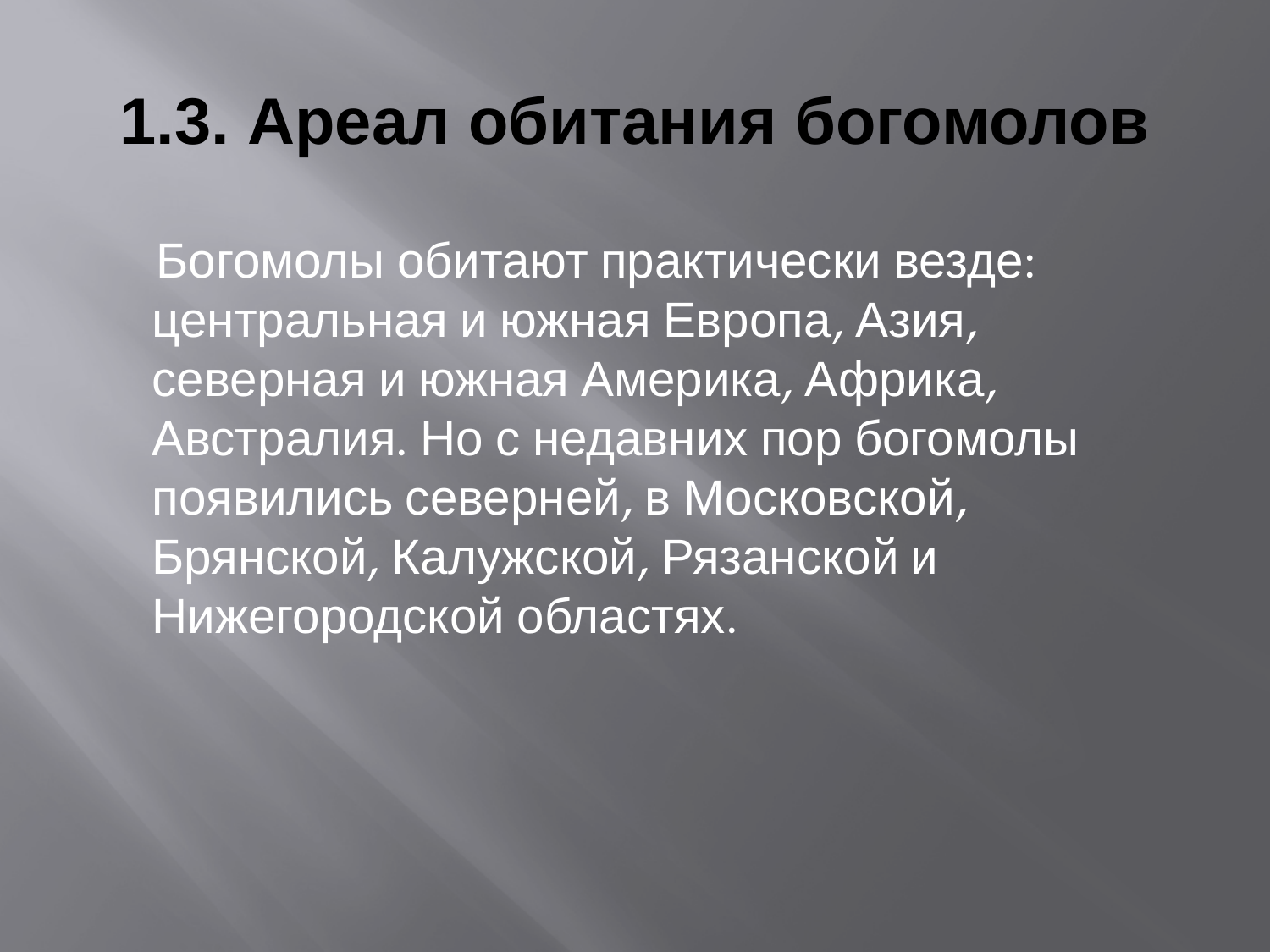

# 1.3. Ареал обитания богомолов
     Богомолы обитают практически везде: центральная и южная Европа, Азия, северная и южная Америка, Африка, Австралия. Но с недавних пор богомолы появились северней, в Московской, Брянской, Калужской, Рязанской и Нижегородской областях.